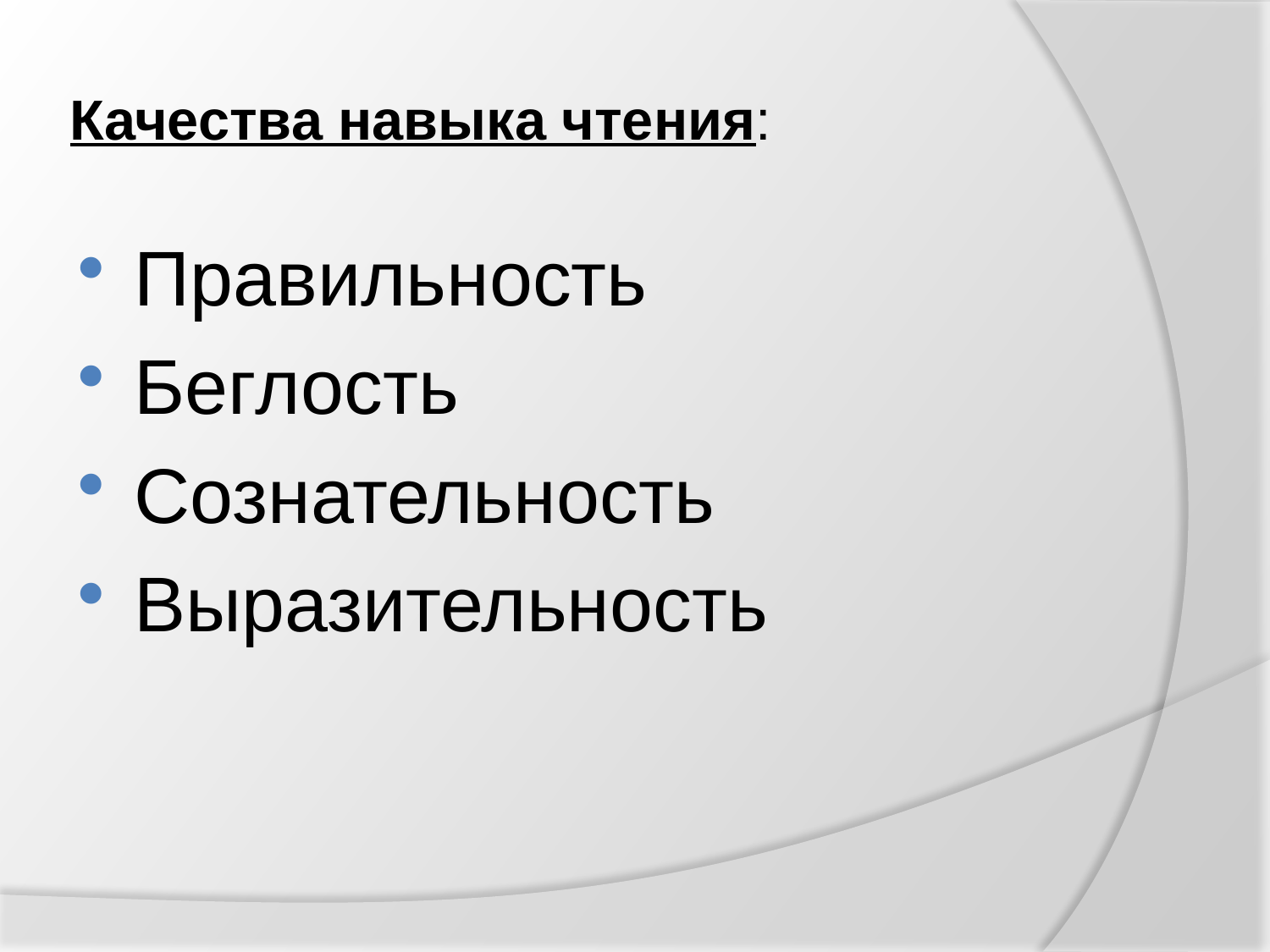

# Качества навыка чтения:
Правильность
Беглость
Сознательность
Выразительность